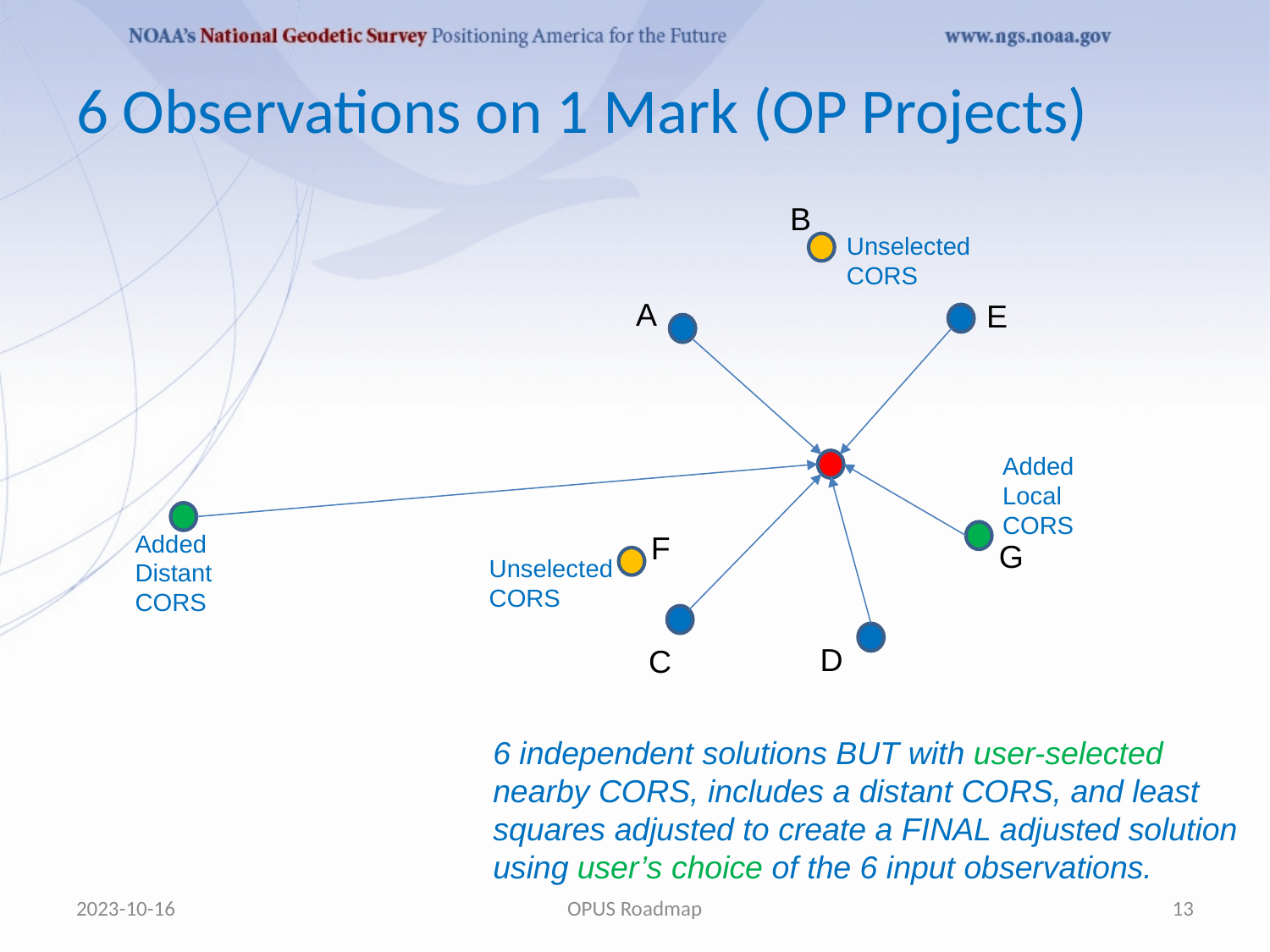

# 6 Observations on 1 Mark (OP Projects)
B
Unselected CORS

A
E

Added Local CORS

Added Distant CORS
F

G
Unselected CORS

D
C
6 independent solutions BUT with user-selected nearby CORS, includes a distant CORS, and least squares adjusted to create a FINAL adjusted solution using user’s choice of the 6 input observations.
2023-10-16
OPUS Roadmap
13